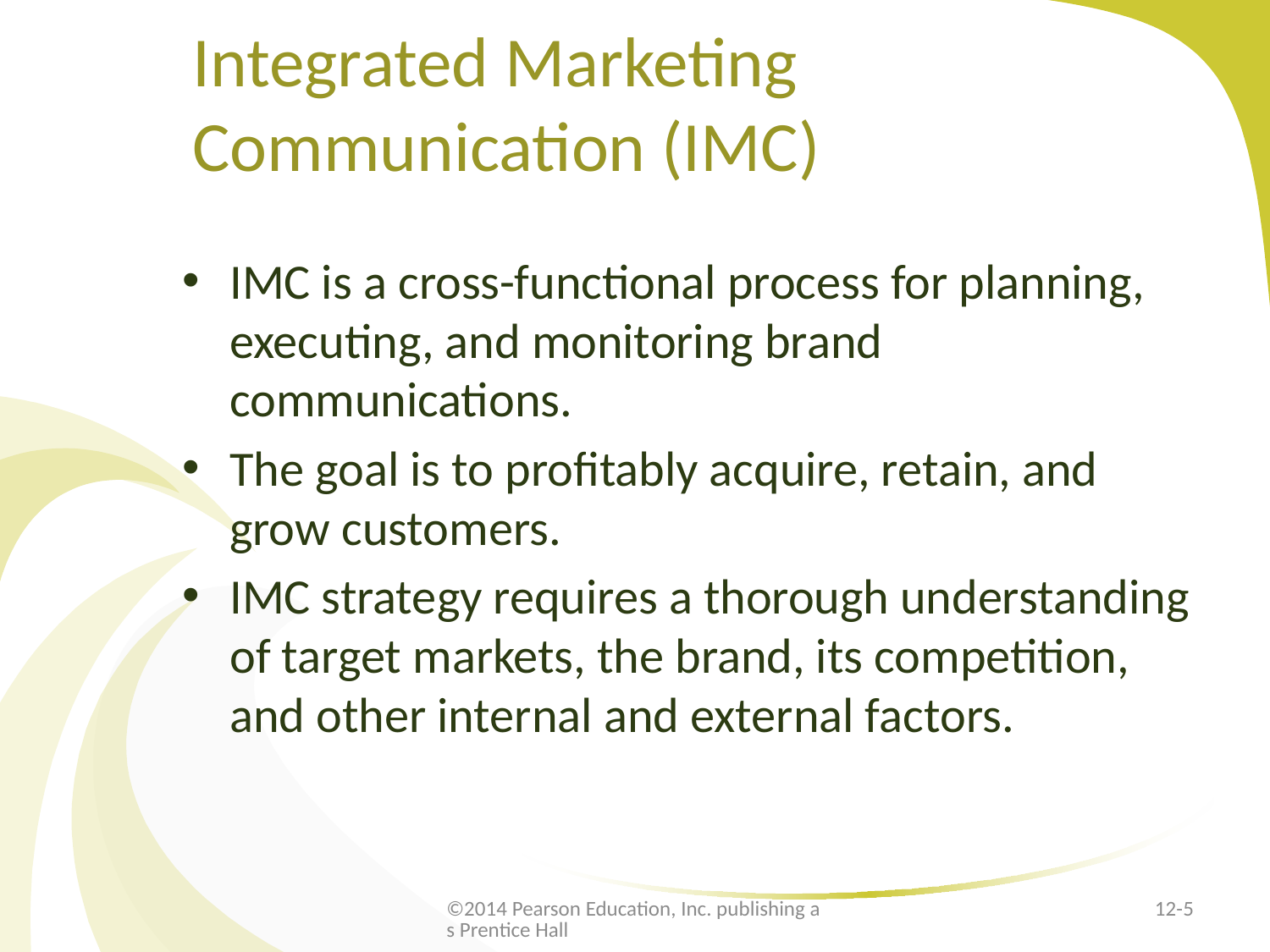

# Integrated Marketing Communication (IMC)
IMC is a cross-functional process for planning, executing, and monitoring brand communications.
The goal is to profitably acquire, retain, and grow customers.
IMC strategy requires a thorough understanding of target markets, the brand, its competition, and other internal and external factors.

©2014 Pearson Education, Inc. publishing as Prentice Hall
12-5